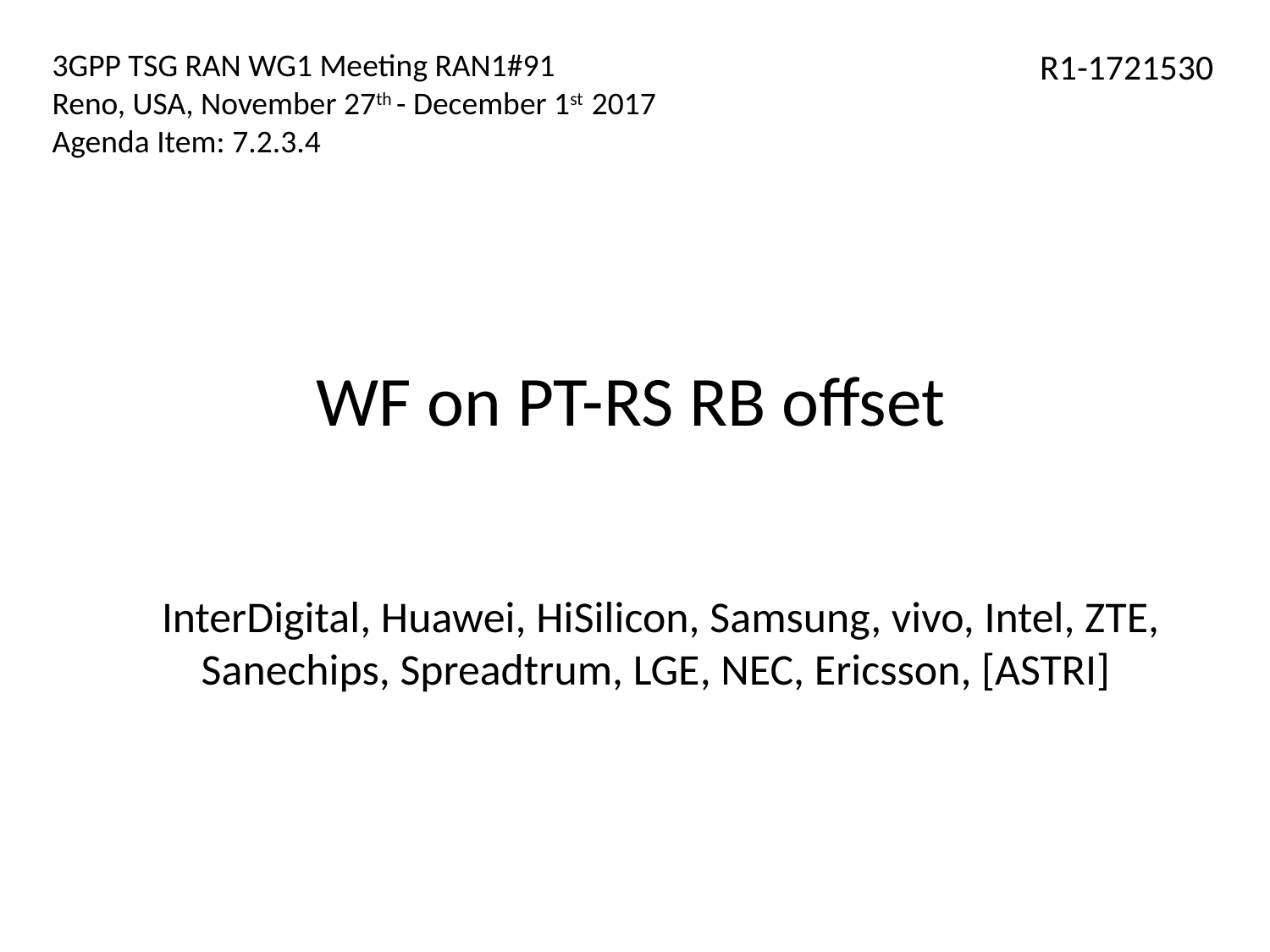

3GPP TSG RAN WG1 Meeting RAN1#91
Reno, USA, November 27th - December 1st  2017
Agenda Item: 7.2.3.4

R1-1721530
WF on PT-RS RB offset
InterDigital, Huawei, HiSilicon, Samsung, vivo, Intel, ZTE, Sanechips, Spreadtrum, LGE, NEC, Ericsson, [ASTRI]